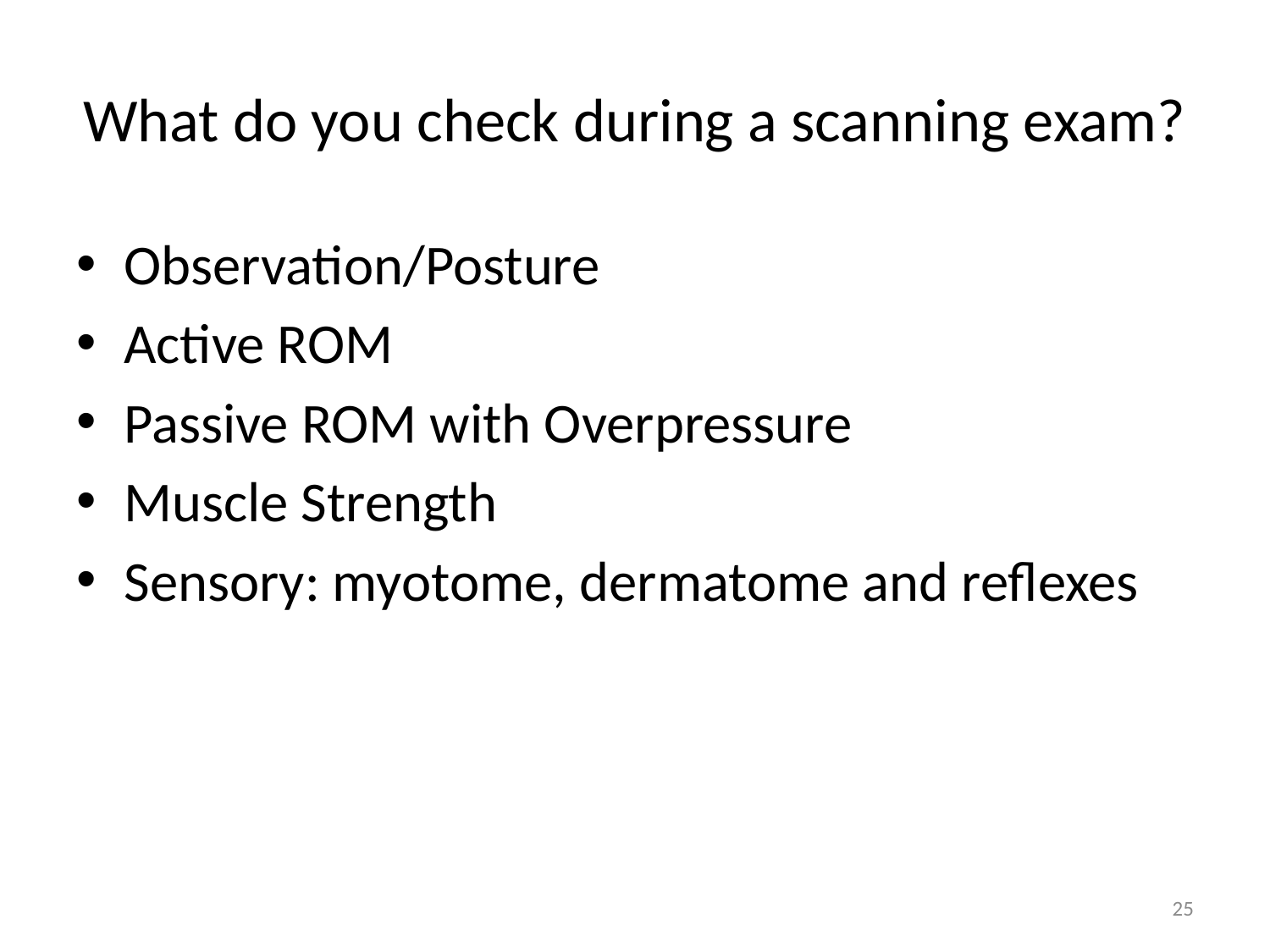

# What do you check during a scanning exam?
Observation/Posture
Active ROM
Passive ROM with Overpressure
Muscle Strength
Sensory: myotome, dermatome and reflexes

25